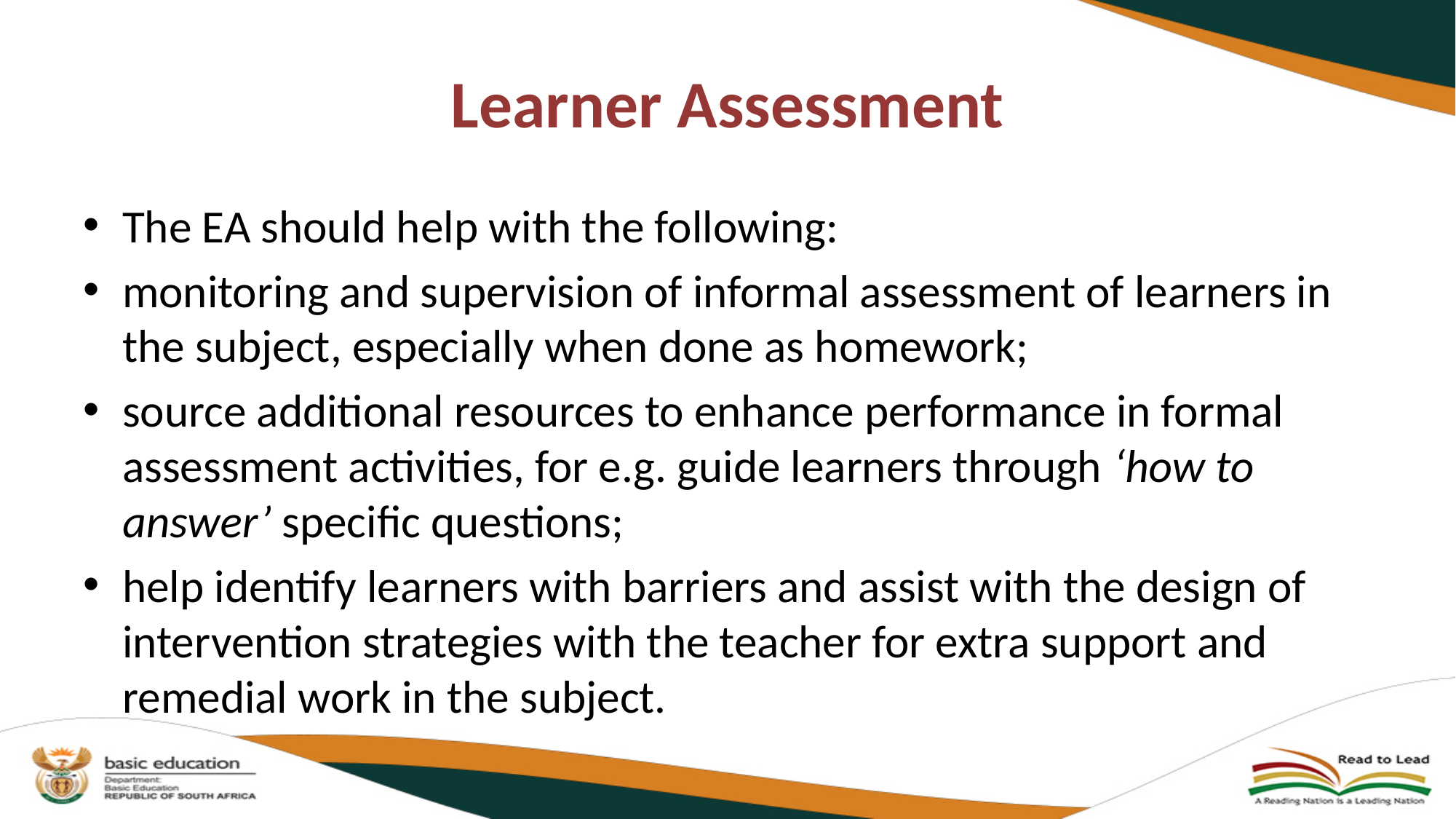

# Learner Assessment
The EA should help with the following:
monitoring and supervision of informal assessment of learners in the subject, especially when done as homework;
source additional resources to enhance performance in formal assessment activities, for e.g. guide learners through ‘how to answer’ specific questions;
help identify learners with barriers and assist with the design of intervention strategies with the teacher for extra support and remedial work in the subject.